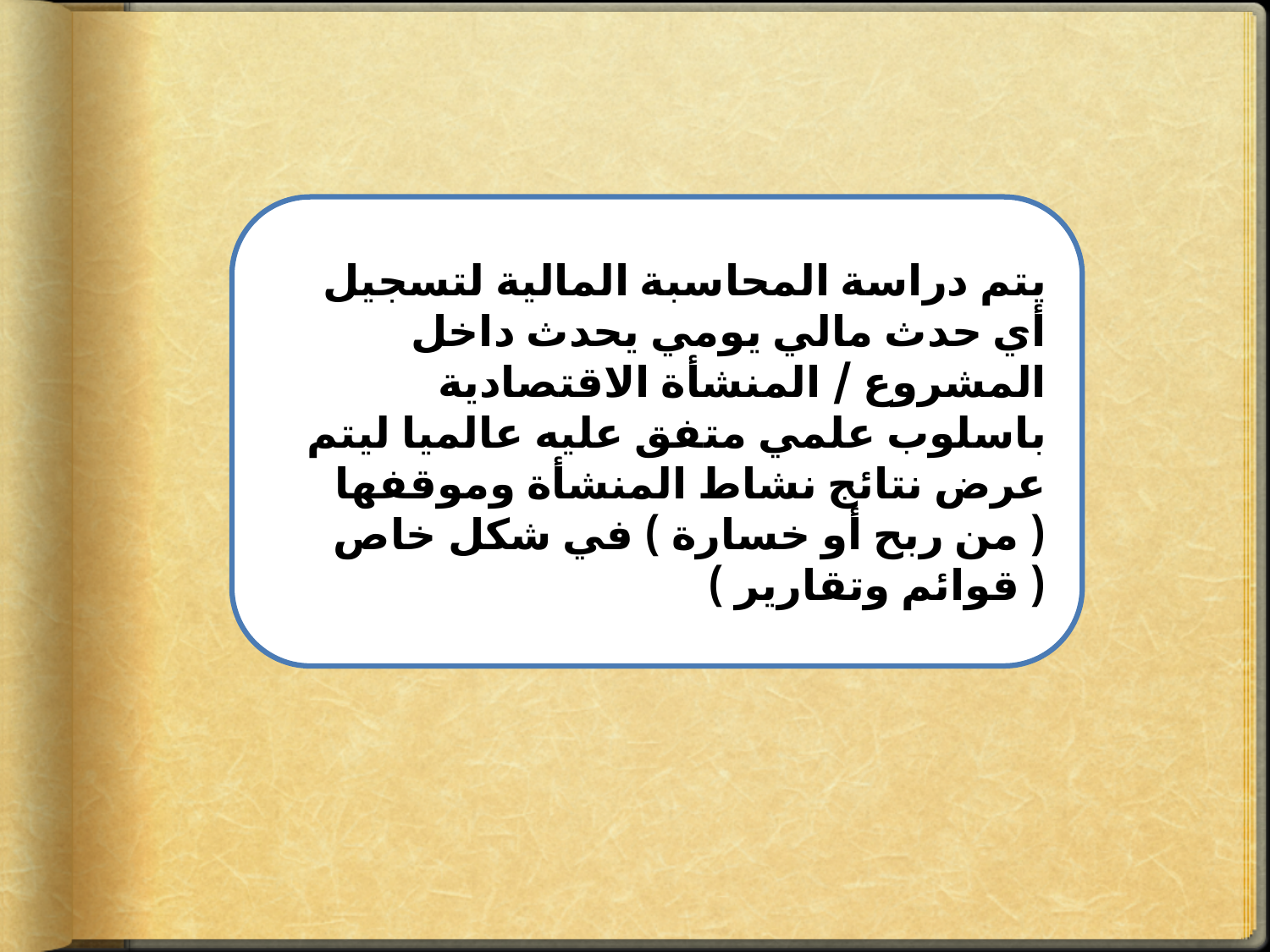

يتم دراسة المحاسبة المالية لتسجيل أي حدث مالي يومي يحدث داخل المشروع / المنشأة الاقتصادية باسلوب علمي متفق عليه عالميا ليتم عرض نتائج نشاط المنشأة وموقفها ( من ربح أو خسارة ) في شكل خاص ( قوائم وتقارير )